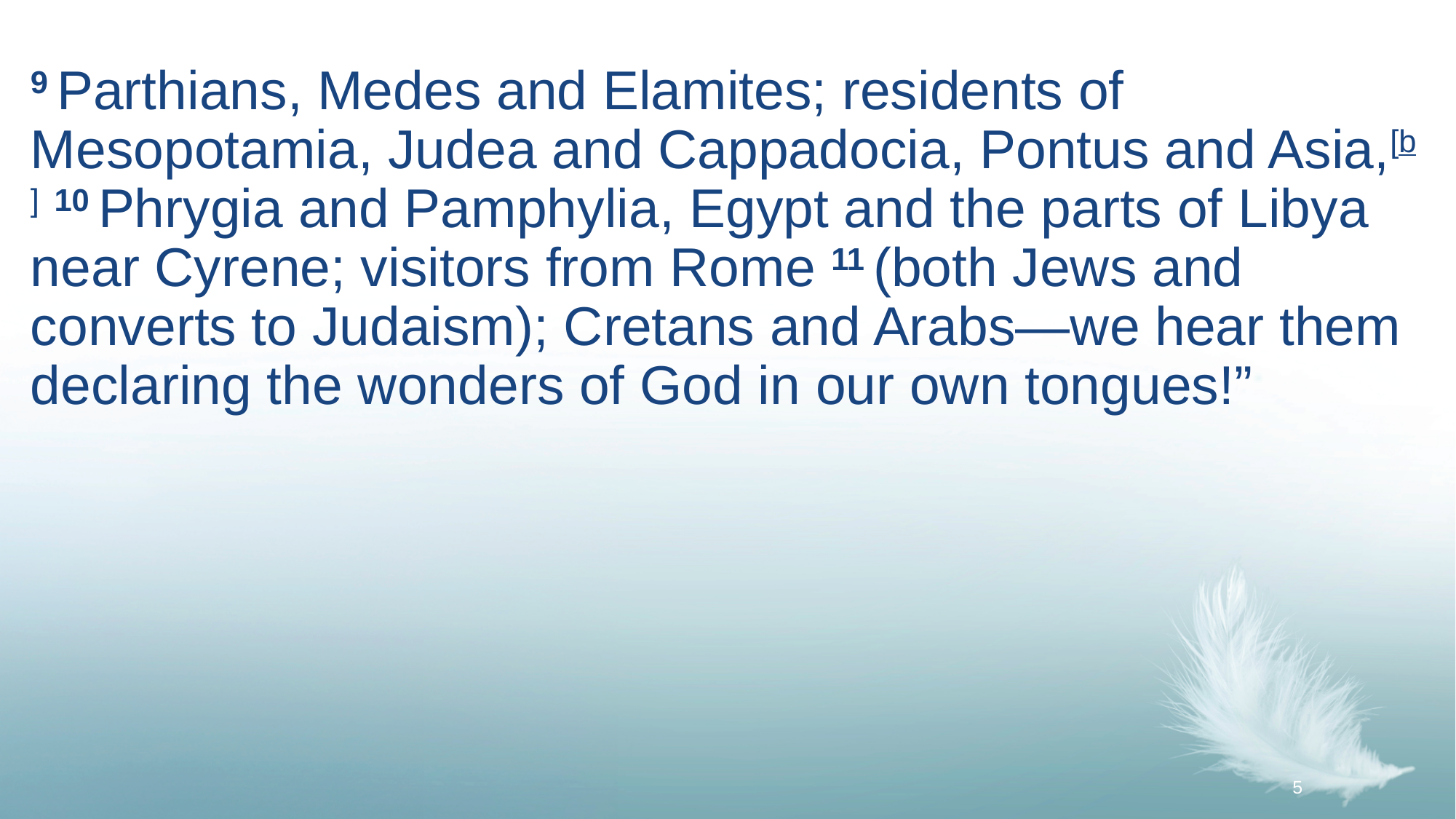

9 Parthians, Medes and Elamites; residents of Mesopotamia, Judea and Cappadocia, Pontus and Asia,[b] 10 Phrygia and Pamphylia, Egypt and the parts of Libya near Cyrene; visitors from Rome 11 (both Jews and converts to Judaism); Cretans and Arabs—we hear them declaring the wonders of God in our own tongues!”

5